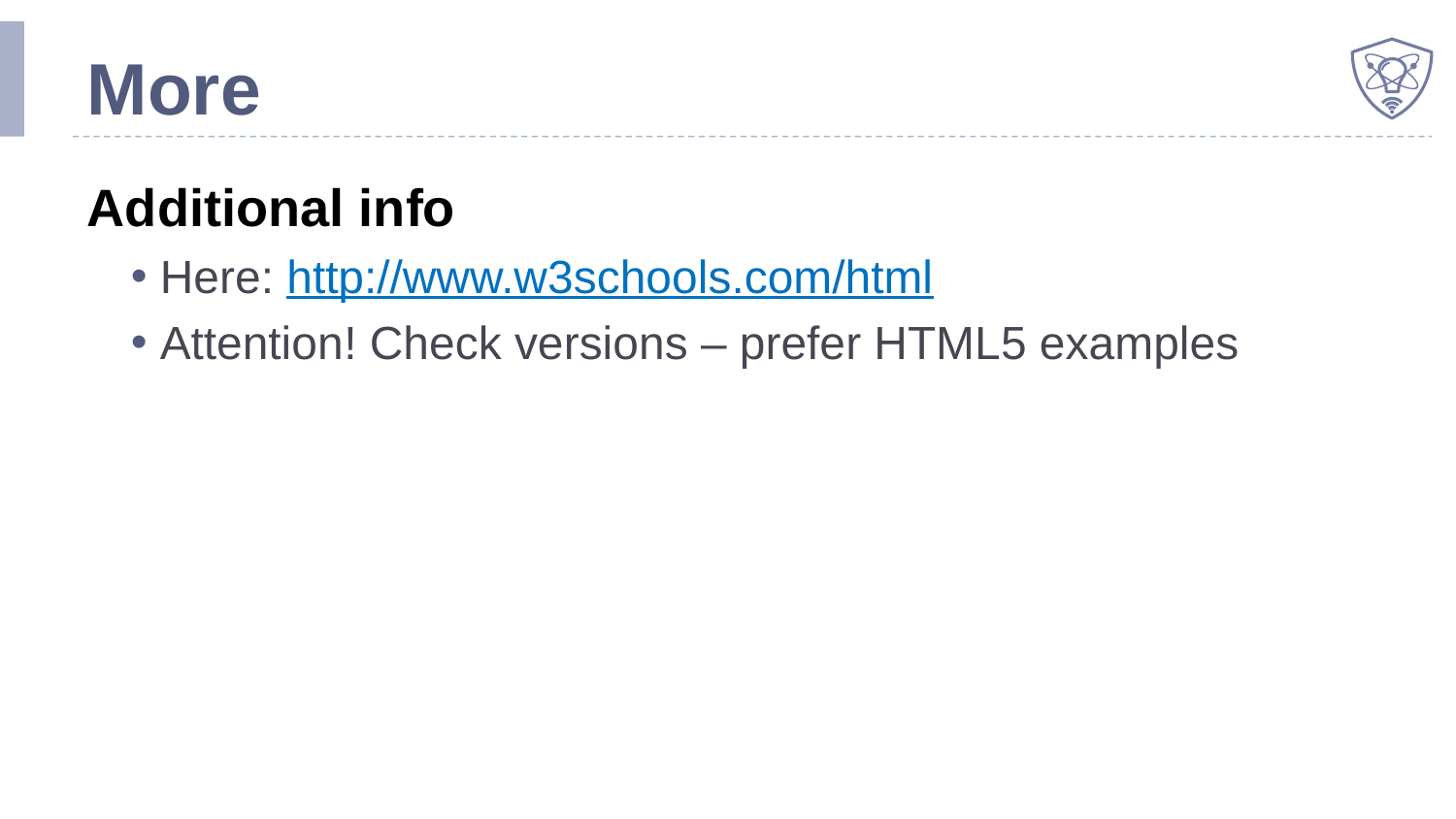

# More
Additional info
Here: http://www.w3schools.com/html
Attention! Check versions – prefer HTML5 examples